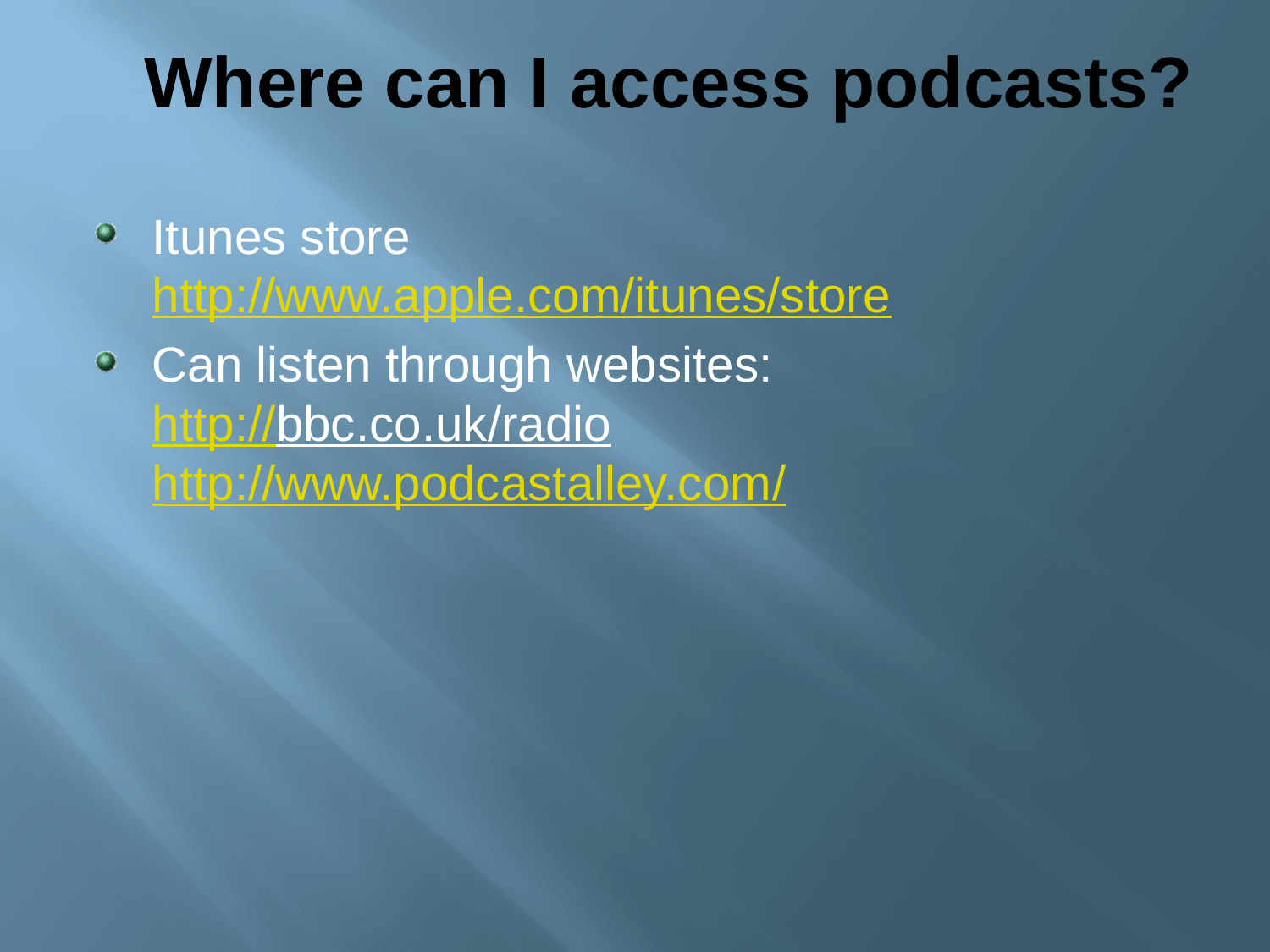

# Where can I access podcasts?
Itunes store
http://www.apple.com/itunes/store
Can listen through websites:
http://bbc.co.uk/radio
http://www.podcastalley.com/